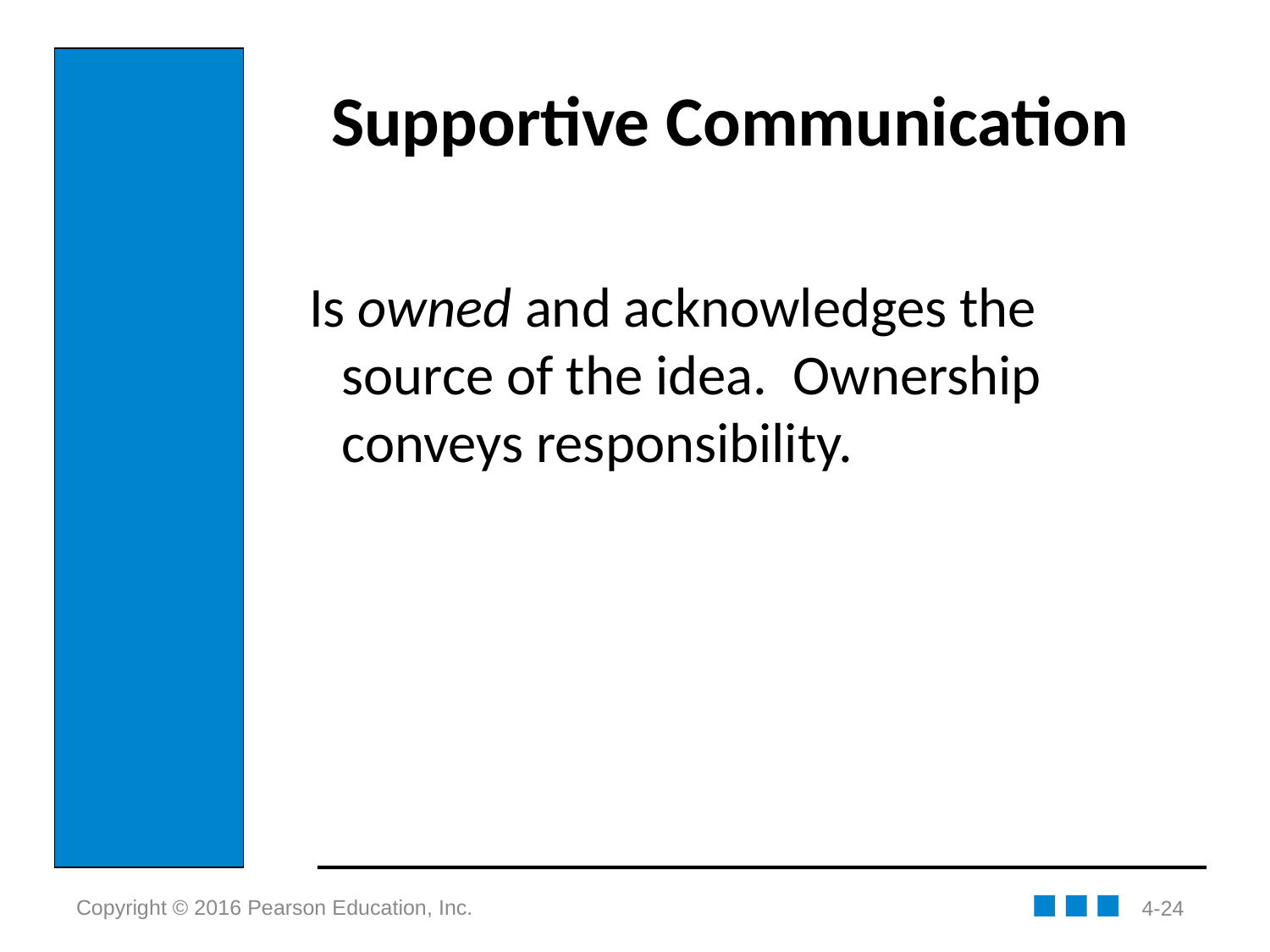

# Supportive Communication

Is owned and acknowledges the source of the idea.  Ownership conveys responsibility.

4-24
Copyright © 2016 Pearson Education, Inc.